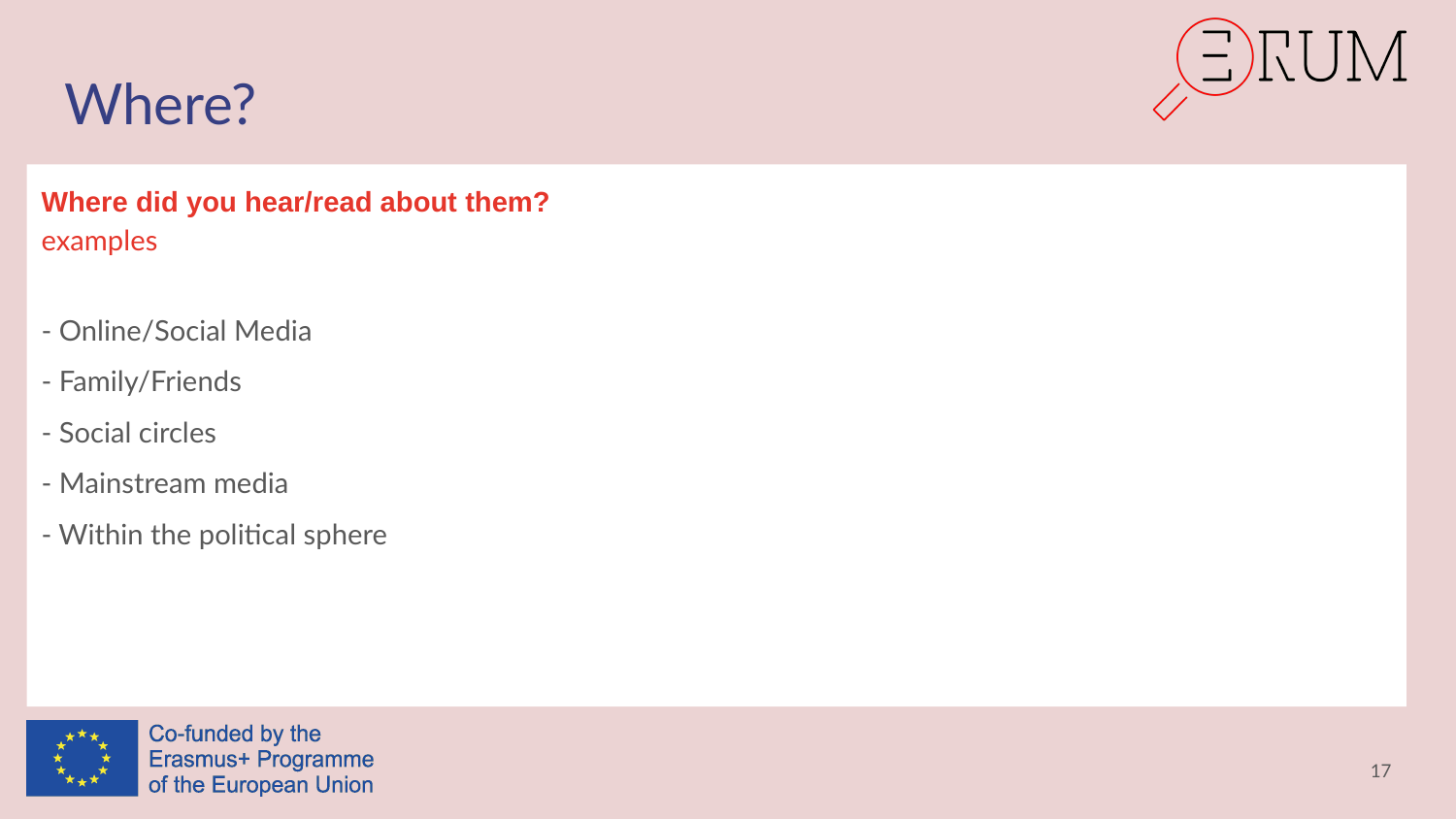

# Where?
Where did you hear/read about them?
examples

- Online/Social Media
- Family/Friends
- Social circles
- Mainstream media
- Within the political sphere

17